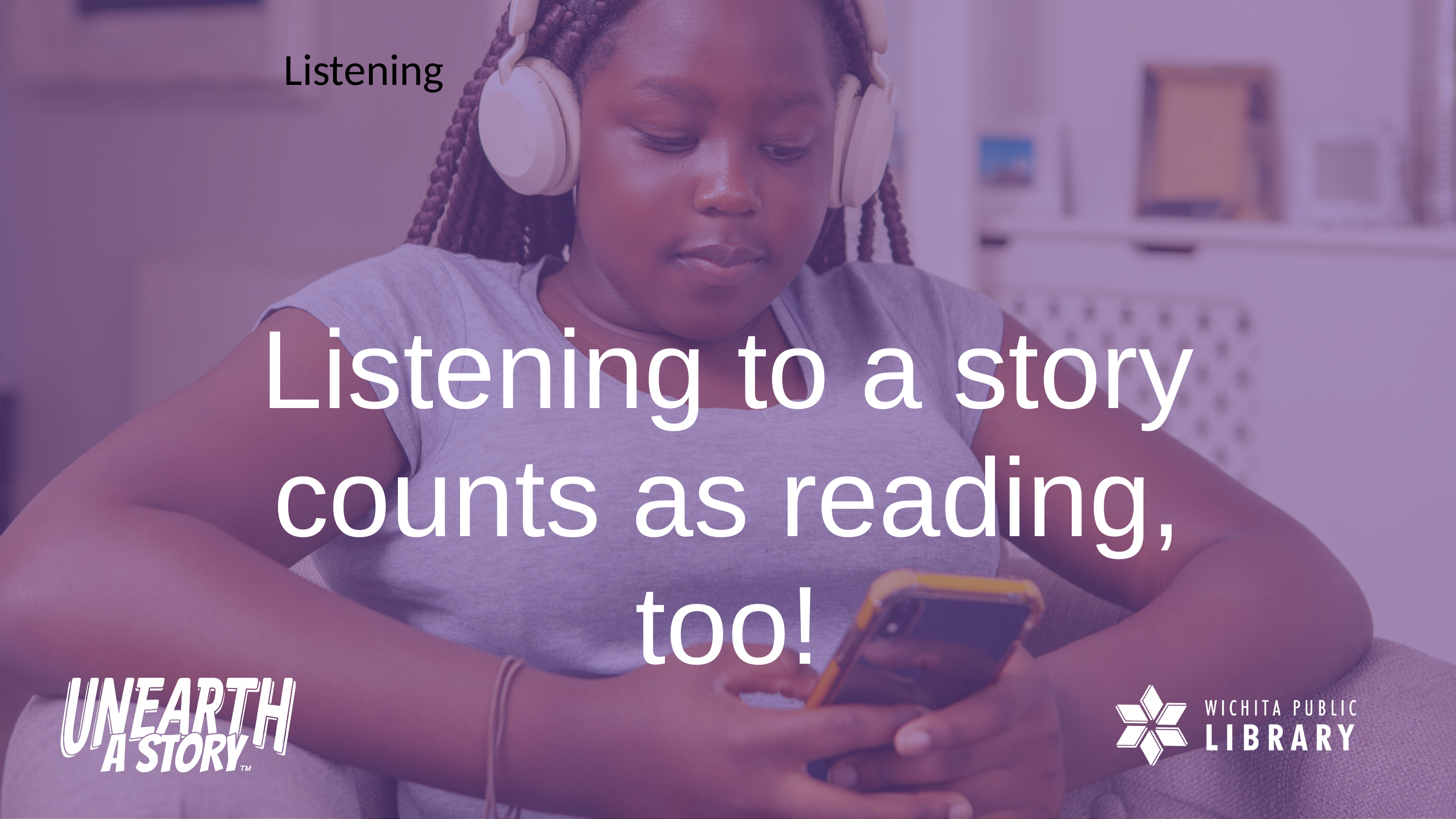

Listening
Listening to a story
counts as reading, too!